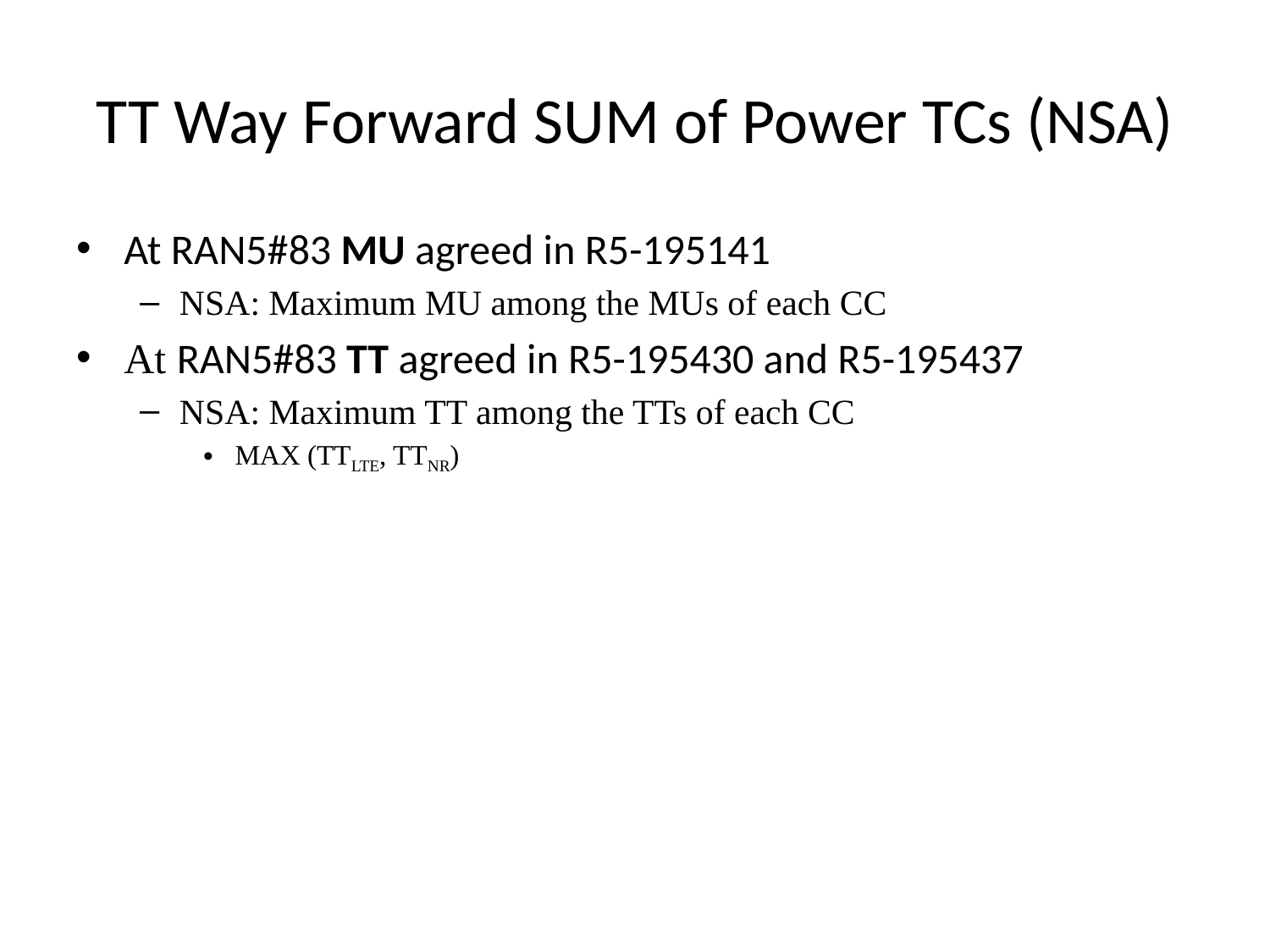

# TT Way Forward SUM of Power TCs (NSA)
At RAN5#83 MU agreed in R5-195141
NSA: Maximum MU among the MUs of each CC
At RAN5#83 TT agreed in R5-195430 and R5-195437
NSA: Maximum TT among the TTs of each CC
MAX (TTLTE, TTNR)